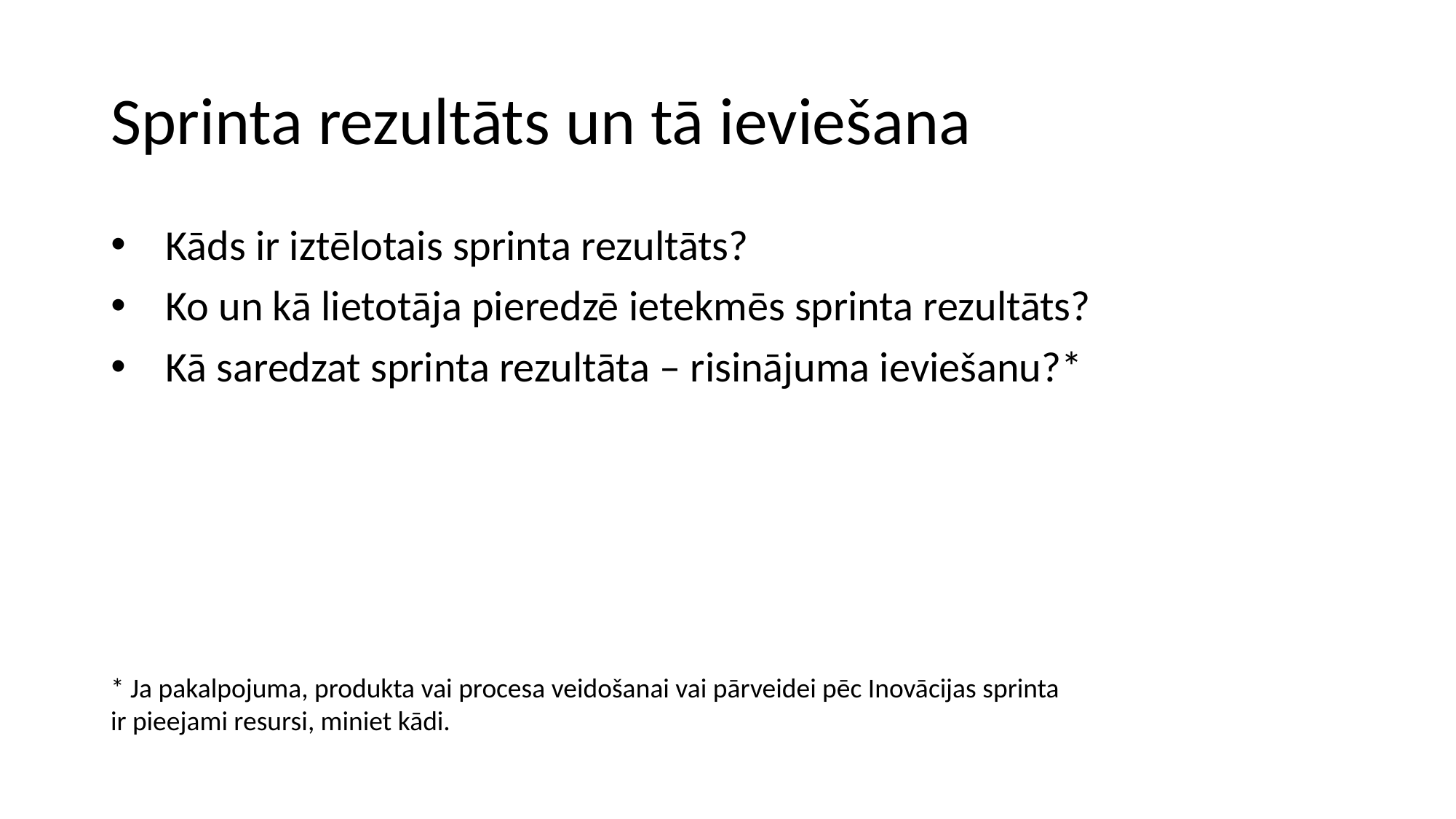

# Sprinta rezultāts un tā ieviešana
Kāds ir iztēlotais sprinta rezultāts?
Ko un kā lietotāja pieredzē ietekmēs sprinta rezultāts?
Kā saredzat sprinta rezultāta – risinājuma ieviešanu?*

* Ja pakalpojuma, produkta vai procesa veidošanai vai pārveidei pēc Inovācijas sprinta ir pieejami resursi, miniet kādi.